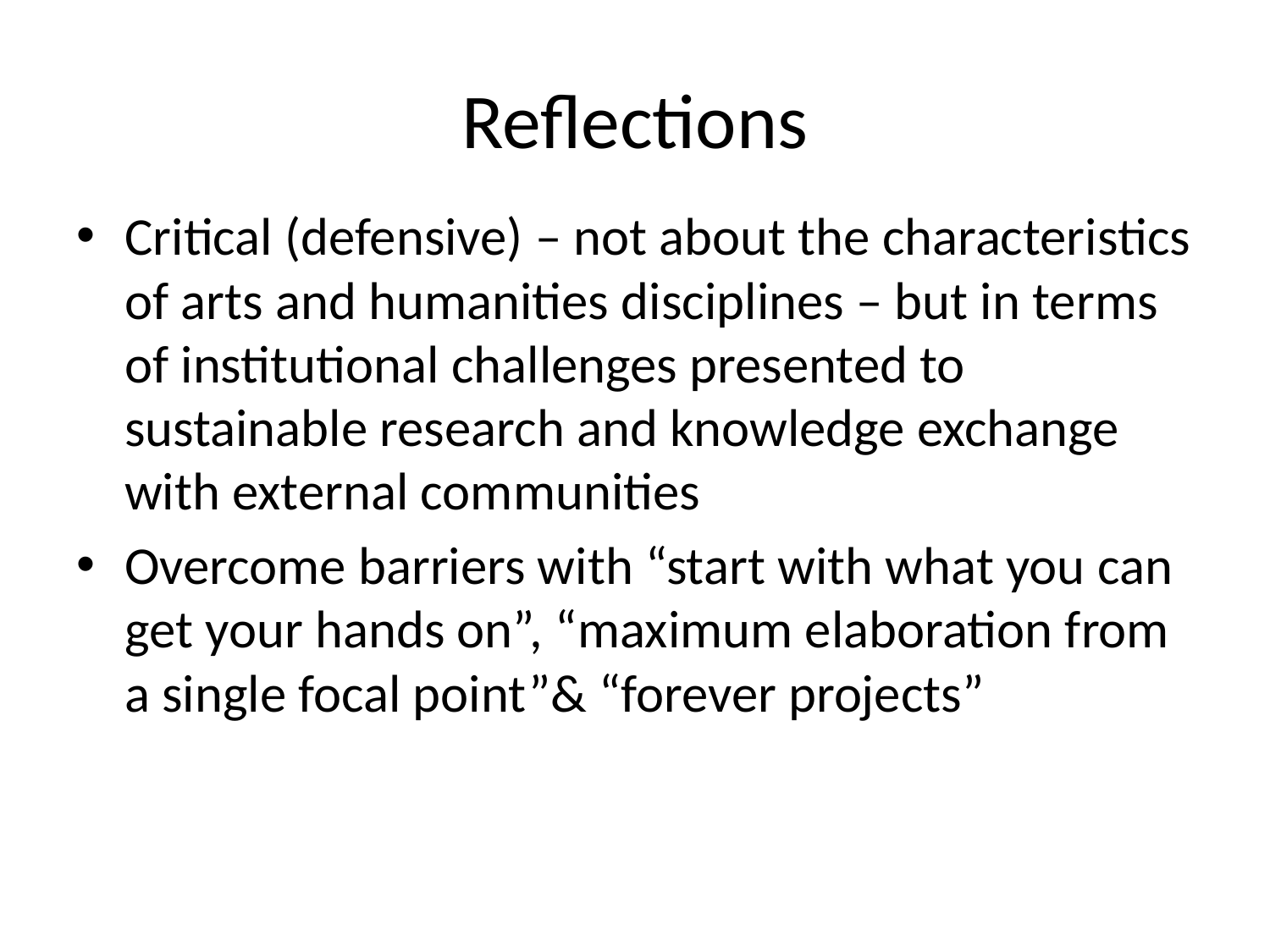

# Reflections
Critical (defensive) – not about the characteristics of arts and humanities disciplines – but in terms of institutional challenges presented to sustainable research and knowledge exchange with external communities
Overcome barriers with “start with what you can get your hands on”, “maximum elaboration from a single focal point”& “forever projects”